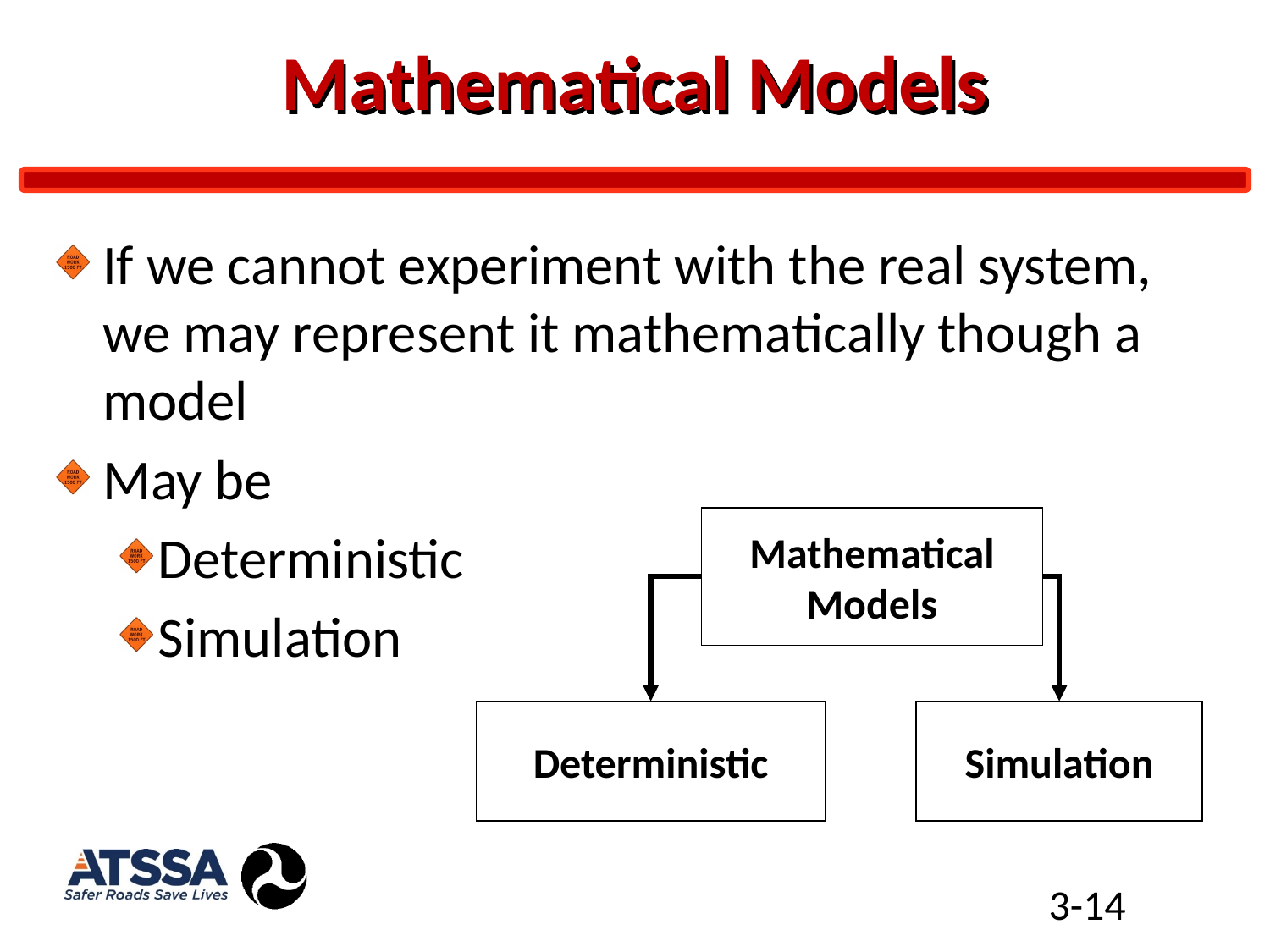

# Mathematical Models
If we cannot experiment with the real system, we may represent it mathematically though a model
May be
Deterministic
Simulation
Mathematical
Models
Deterministic
Simulation